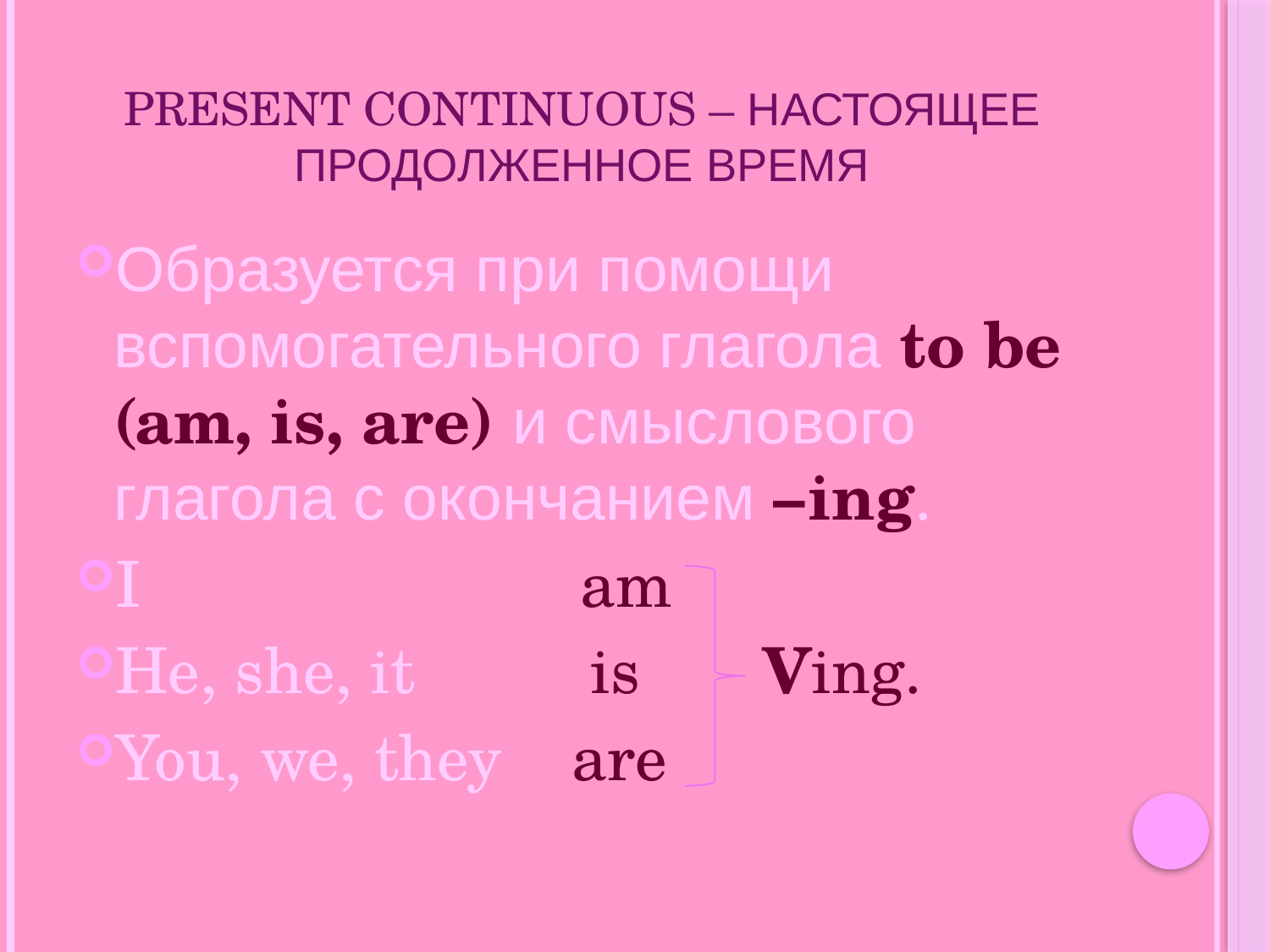

# PRESENT CONTINUOUS – НАСТОЯЩЕЕ ПРОДОЛЖЕННОЕ ВРЕМЯ
Образуется при помощи вспомогательного глагола to be (am, is, are) и смыслового глагола с окончанием –ing.
I                         am
He, she, it          is       Ving.
You, we, they    are